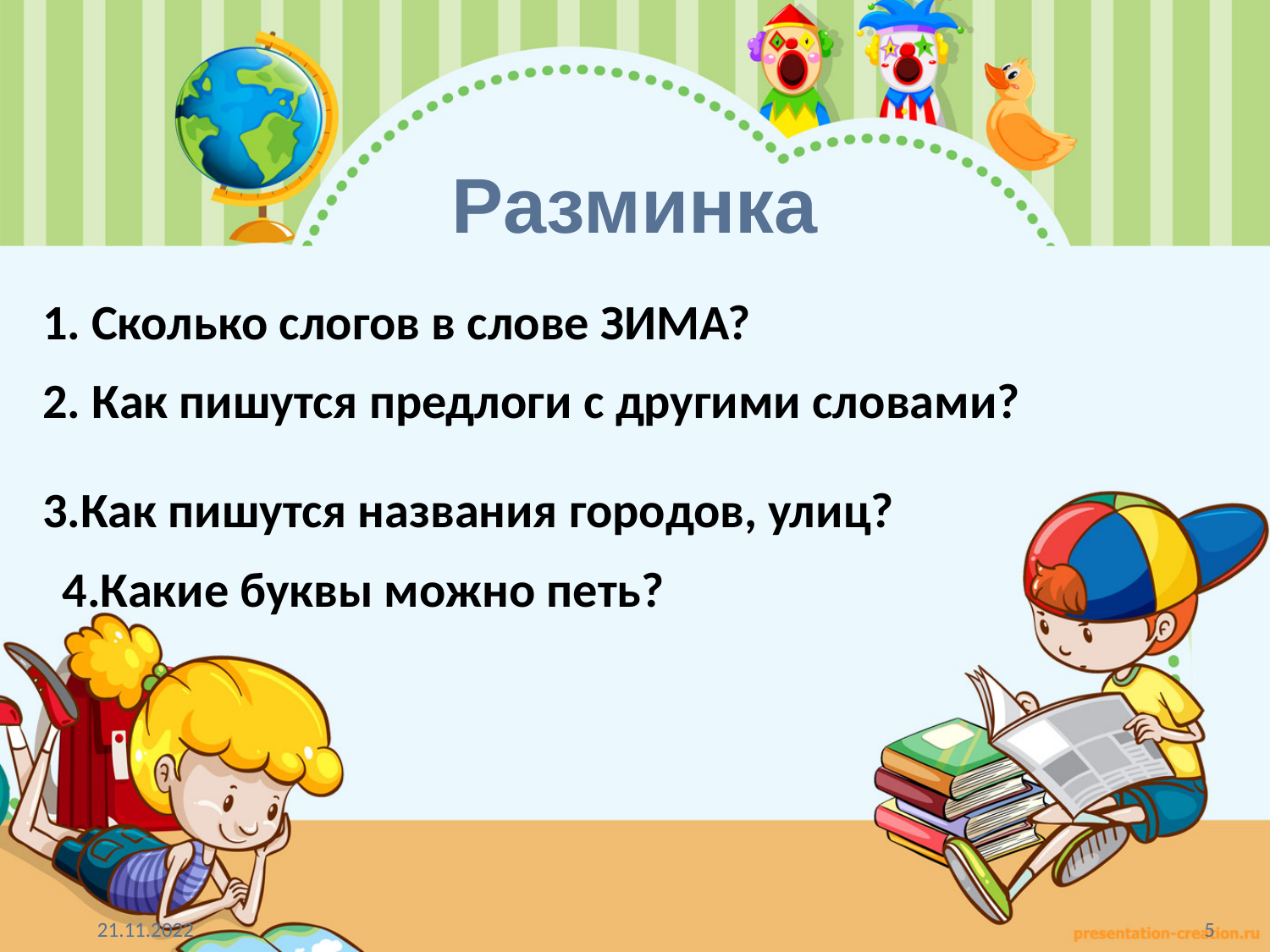

Разминка

1. Сколько слогов в слове ЗИМА?
2. Как пишутся предлоги с другими словами?
3.Как пишутся названия городов, улиц?
4.Какие буквы можно петь?